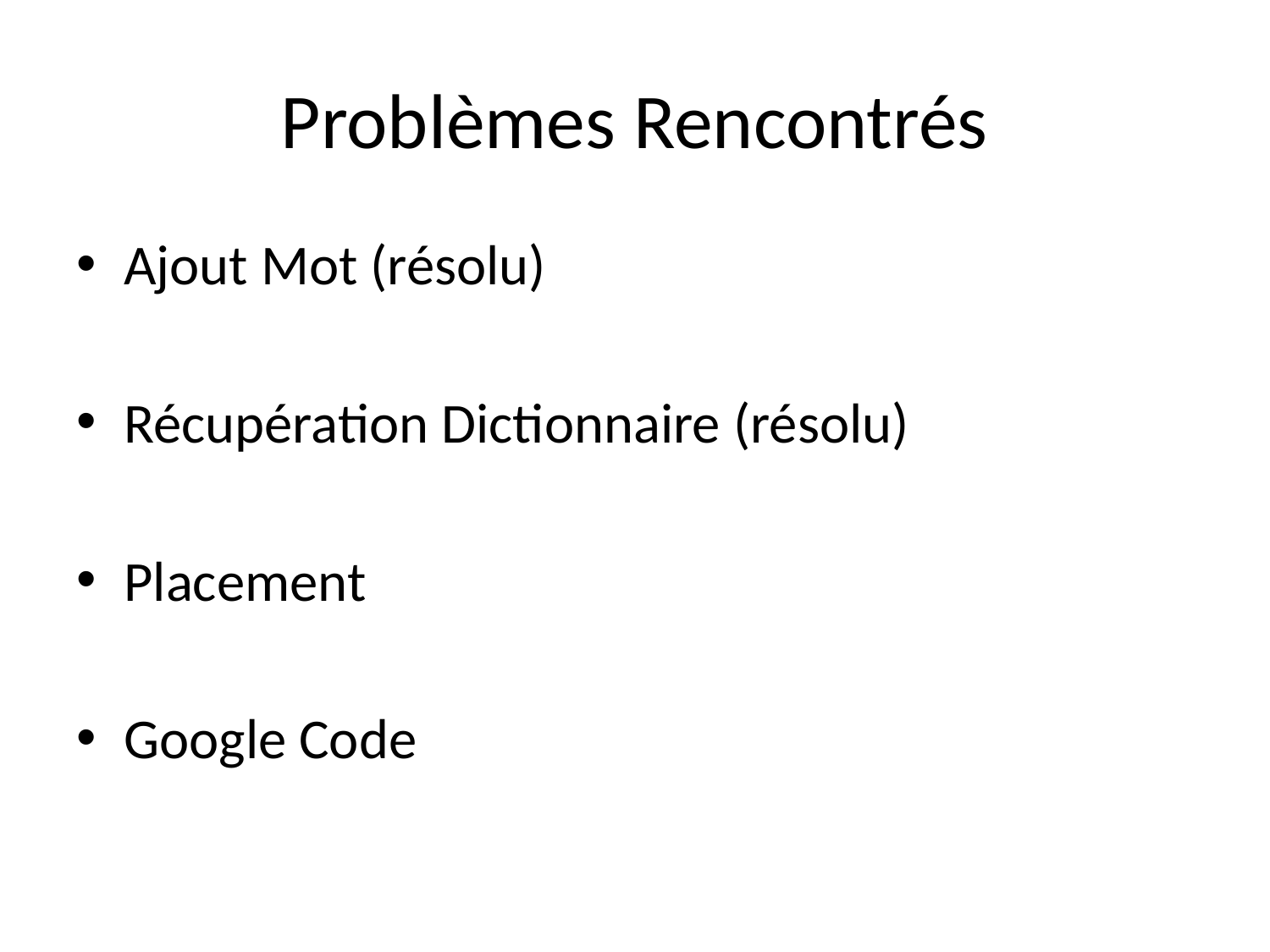

# Problèmes Rencontrés
Ajout Mot (résolu)

Récupération Dictionnaire (résolu)

Placement

Google Code